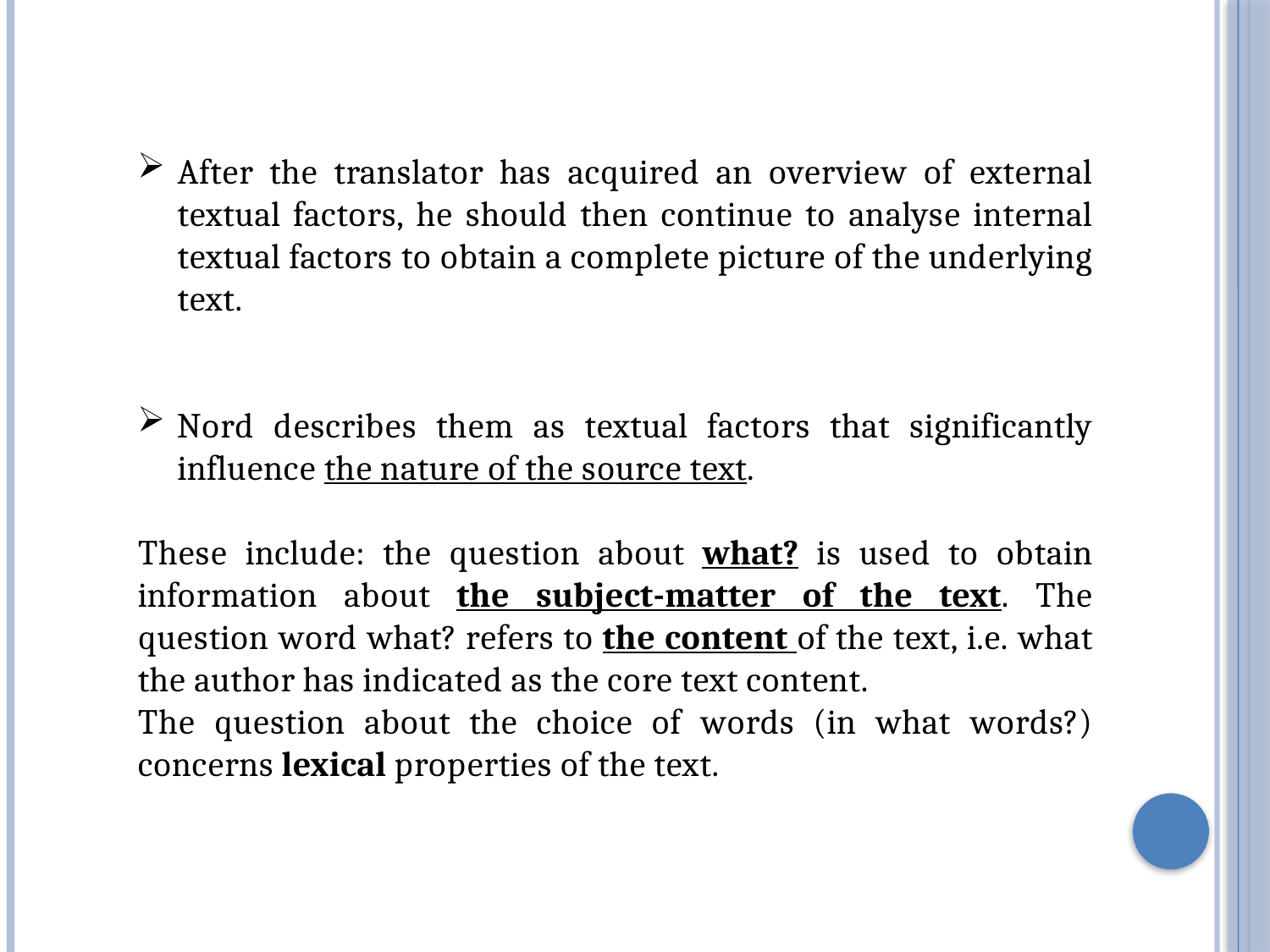

After the translator has acquired an overview of external textual factors, he should then continue to analyse internal textual factors to obtain a complete picture of the underlying text.

Nord describes them as textual factors that significantly influence the nature of the source text.

These include: the question about what? is used to obtain information about the subject-matter of the text. The question word what? refers to the content of the text, i.e. what the author has indicated as the core text content.
The question about the choice of words (in what words?) concerns lexical properties of the text.